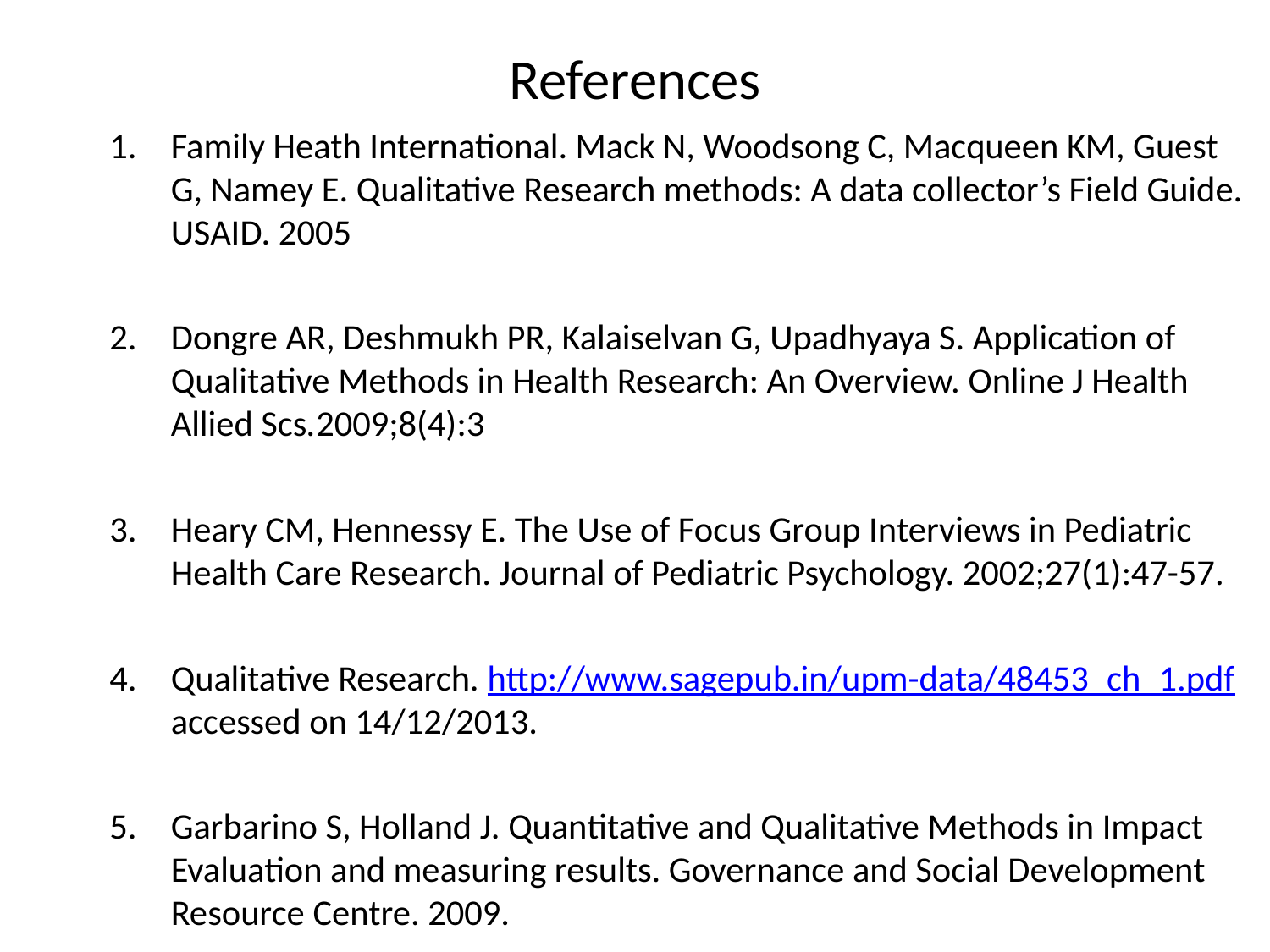

# References
Family Heath International. Mack N, Woodsong C, Macqueen KM, Guest G, Namey E. Qualitative Research methods: A data collector’s Field Guide. USAID. 2005

Dongre AR, Deshmukh PR, Kalaiselvan G, Upadhyaya S. Application of Qualitative Methods in Health Research: An Overview. Online J Health Allied Scs.2009;8(4):3

Heary CM, Hennessy E. The Use of Focus Group Interviews in Pediatric Health Care Research. Journal of Pediatric Psychology. 2002;27(1):47-57.

Qualitative Research. http://www.sagepub.in/upm-data/48453_ch_1.pdf  accessed on 14/12/2013.

Garbarino S, Holland J. Quantitative and Qualitative Methods in Impact Evaluation and measuring results. Governance and Social Development Resource Centre. 2009.